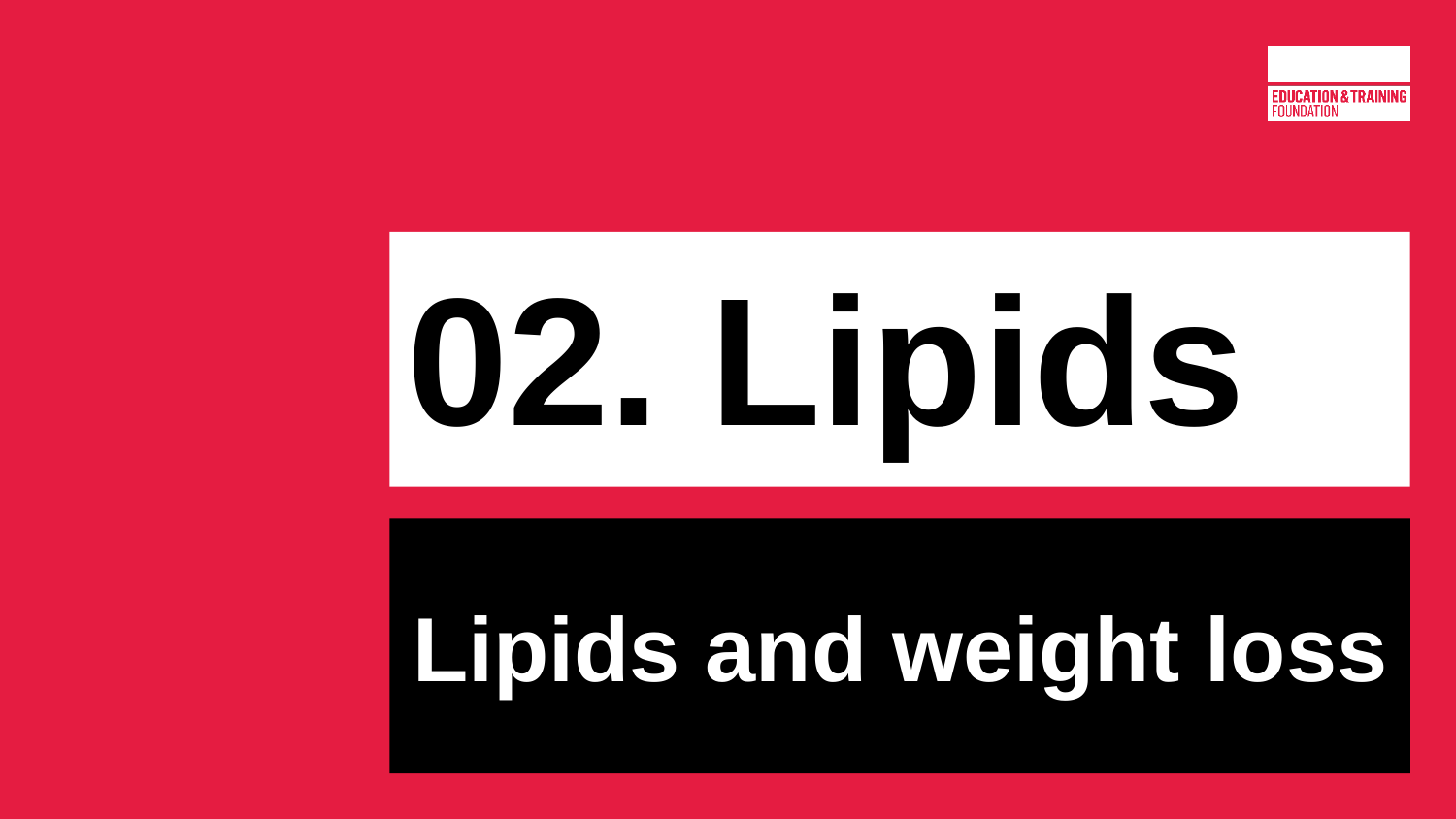

# 02. Lipids
Lipids and weight loss